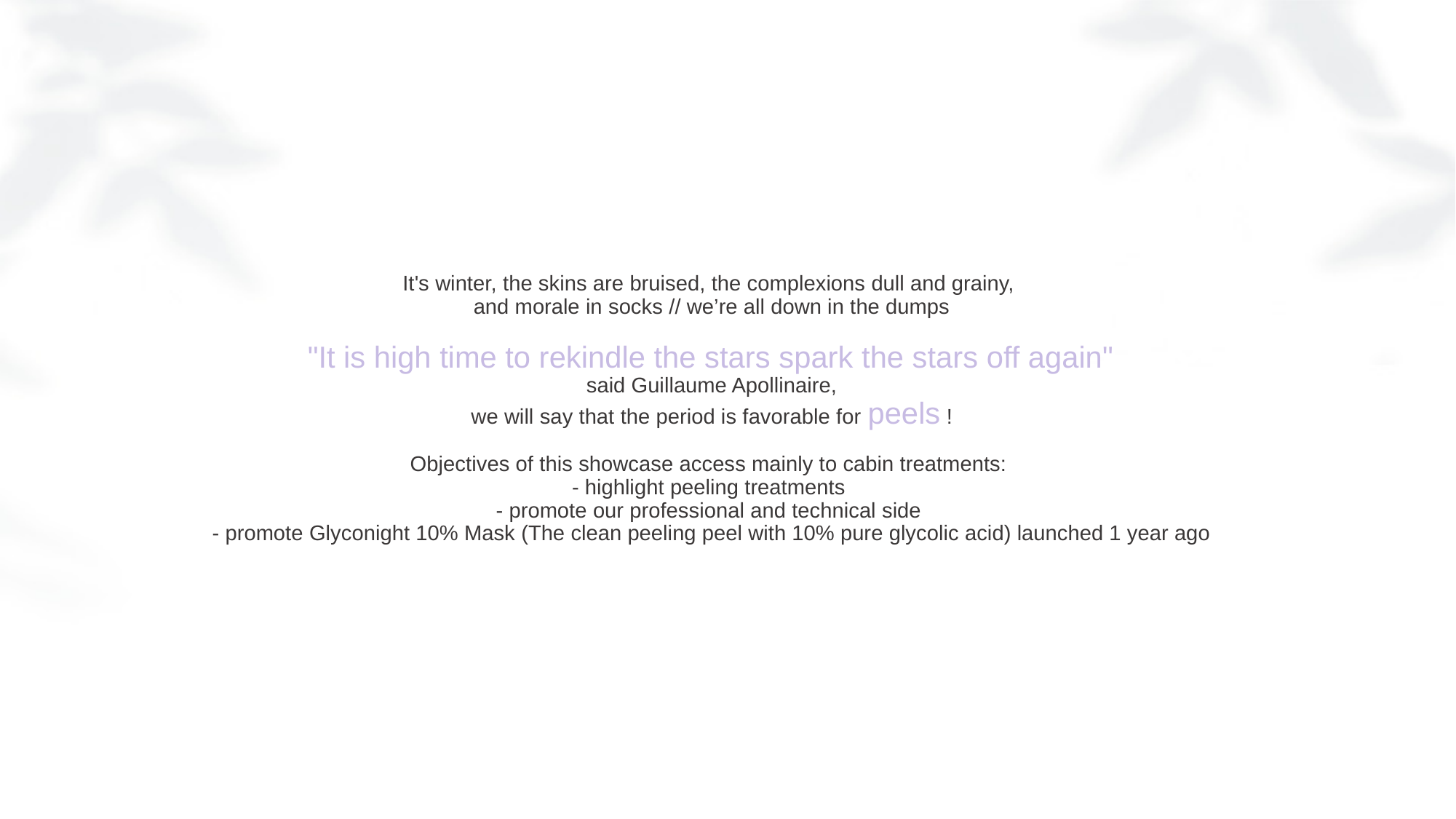

# It's winter, the skins are bruised, the complexions dull and grainy, and morale in socks // we’re all down in the dumps "It is high time to rekindle the stars spark the stars off again" said Guillaume Apollinaire, we will say that the period is favorable for peels ! Objectives of this showcase access mainly to cabin treatments: - highlight peeling treatments - promote our professional and technical side - promote Glyconight 10% Mask (The clean peeling peel with 10% pure glycolic acid) launched 1 year ago